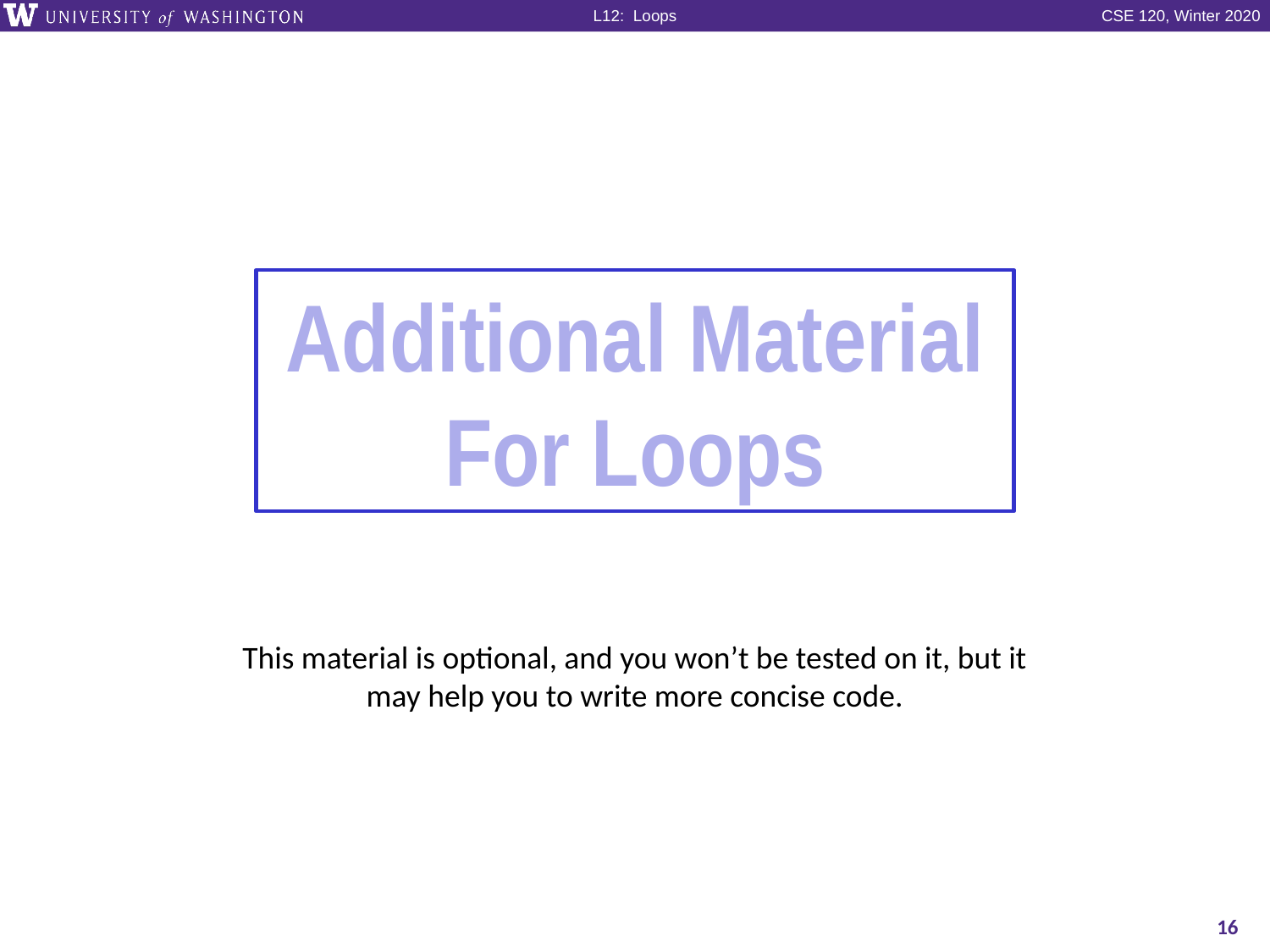

Additional Material For Loops
This material is optional, and you won’t be tested on it, but it may help you to write more concise code.
16